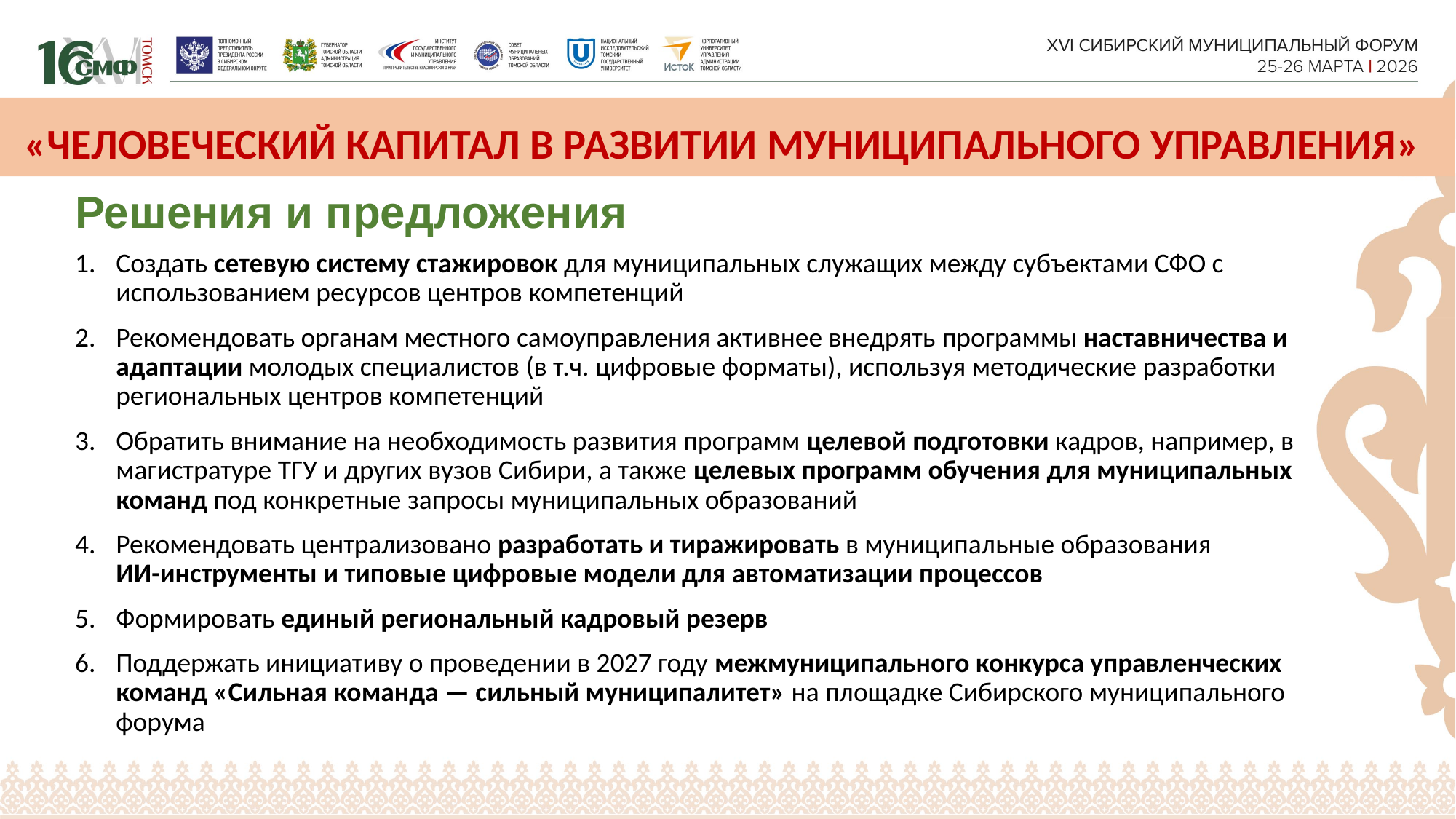

«ЧЕЛОВЕЧЕСКИЙ КАПИТАЛ В РАЗВИТИИ МУНИЦИПАЛЬНОГО УПРАВЛЕНИЯ»
Решения и предложения
Создать сетевую систему стажировок для муниципальных служащих между субъектами СФО с использованием ресурсов центров компетенций
Рекомендовать органам местного самоуправления активнее внедрять программы наставничества и адаптации молодых специалистов (в т.ч. цифровые форматы), используя методические разработки региональных центров компетенций
Обратить внимание на необходимость развития программ целевой подготовки кадров, например, в магистратуре ТГУ и других вузов Сибири, а также целевых программ обучения для муниципальных команд под конкретные запросы муниципальных образований
Рекомендовать централизовано разработать и тиражировать в муниципальные образования         ИИ-инструменты и типовые цифровые модели для автоматизации процессов
Формировать единый региональный кадровый резерв
Поддержать инициативу о проведении в 2027 году межмуниципального конкурса управленческих команд «Сильная команда — сильный муниципалитет» на площадке Сибирского муниципального форума